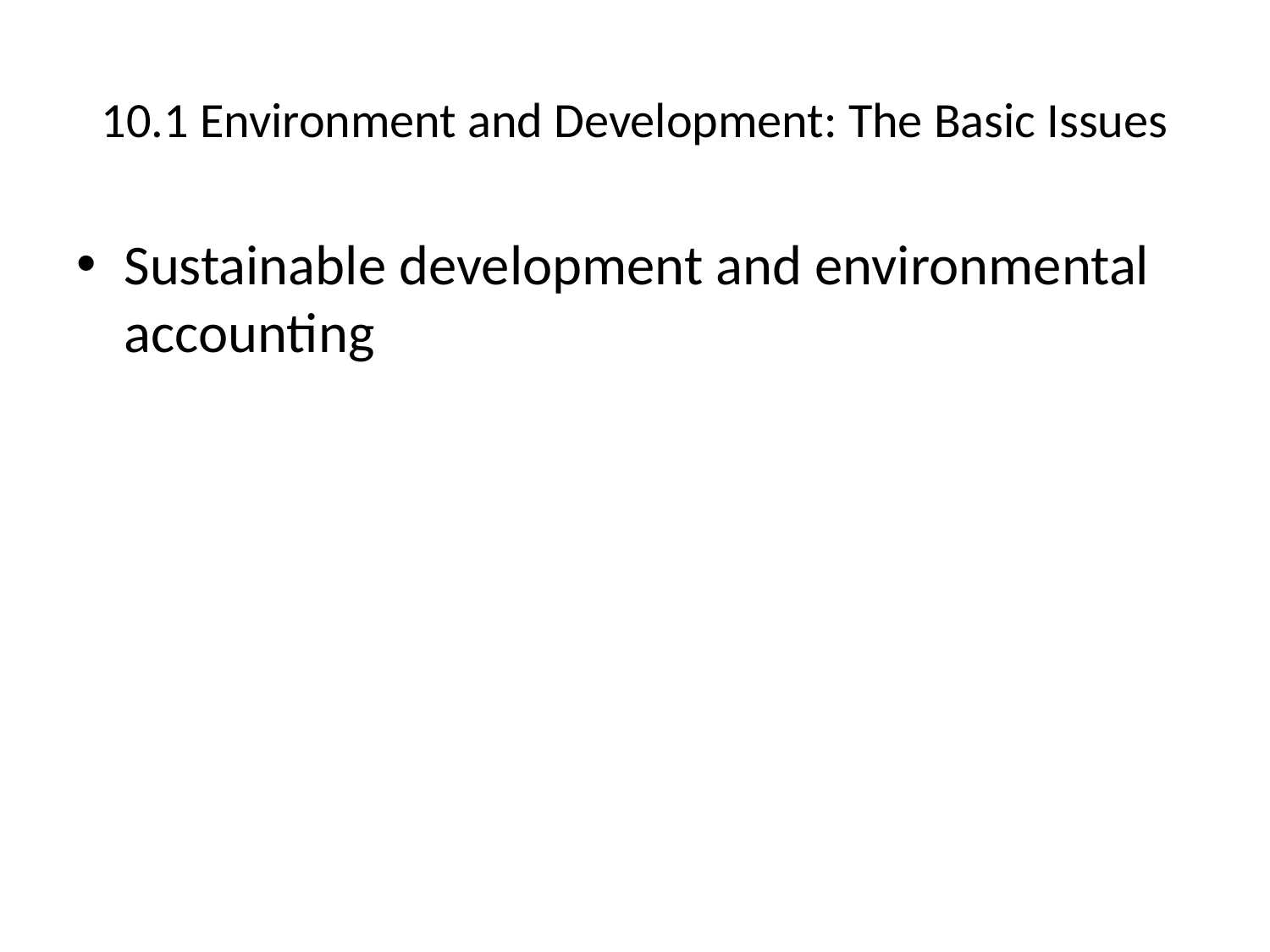

10.1 Environment and Development: The Basic Issues
Sustainable development and environmental accounting